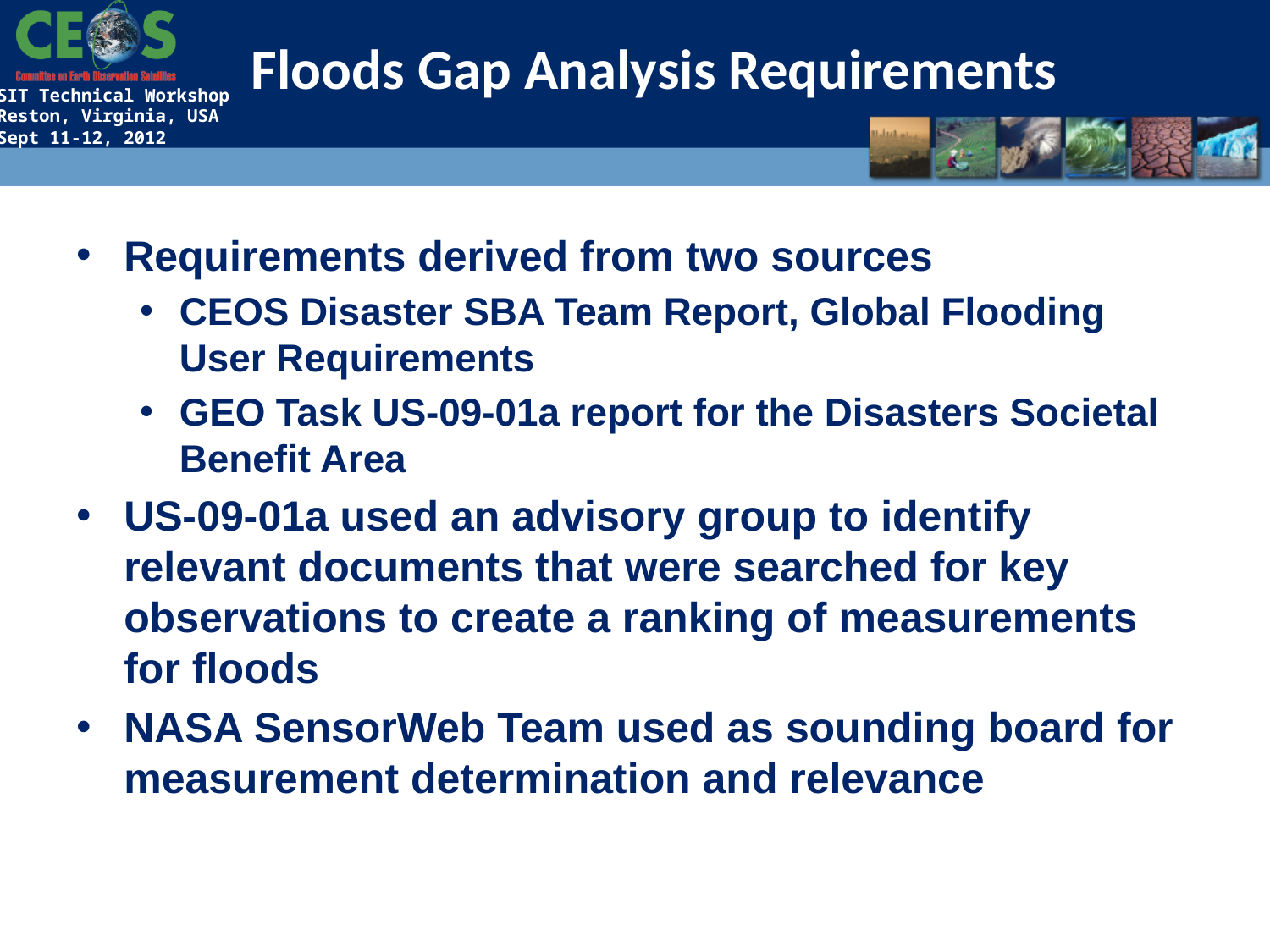

# Floods Gap Analysis Requirements
Requirements derived from two sources
CEOS Disaster SBA Team Report, Global Flooding User Requirements
GEO Task US-09-01a report for the Disasters Societal Benefit Area
US-09-01a used an advisory group to identify relevant documents that were searched for key observations to create a ranking of measurements for floods
NASA SensorWeb Team used as sounding board for measurement determination and relevance